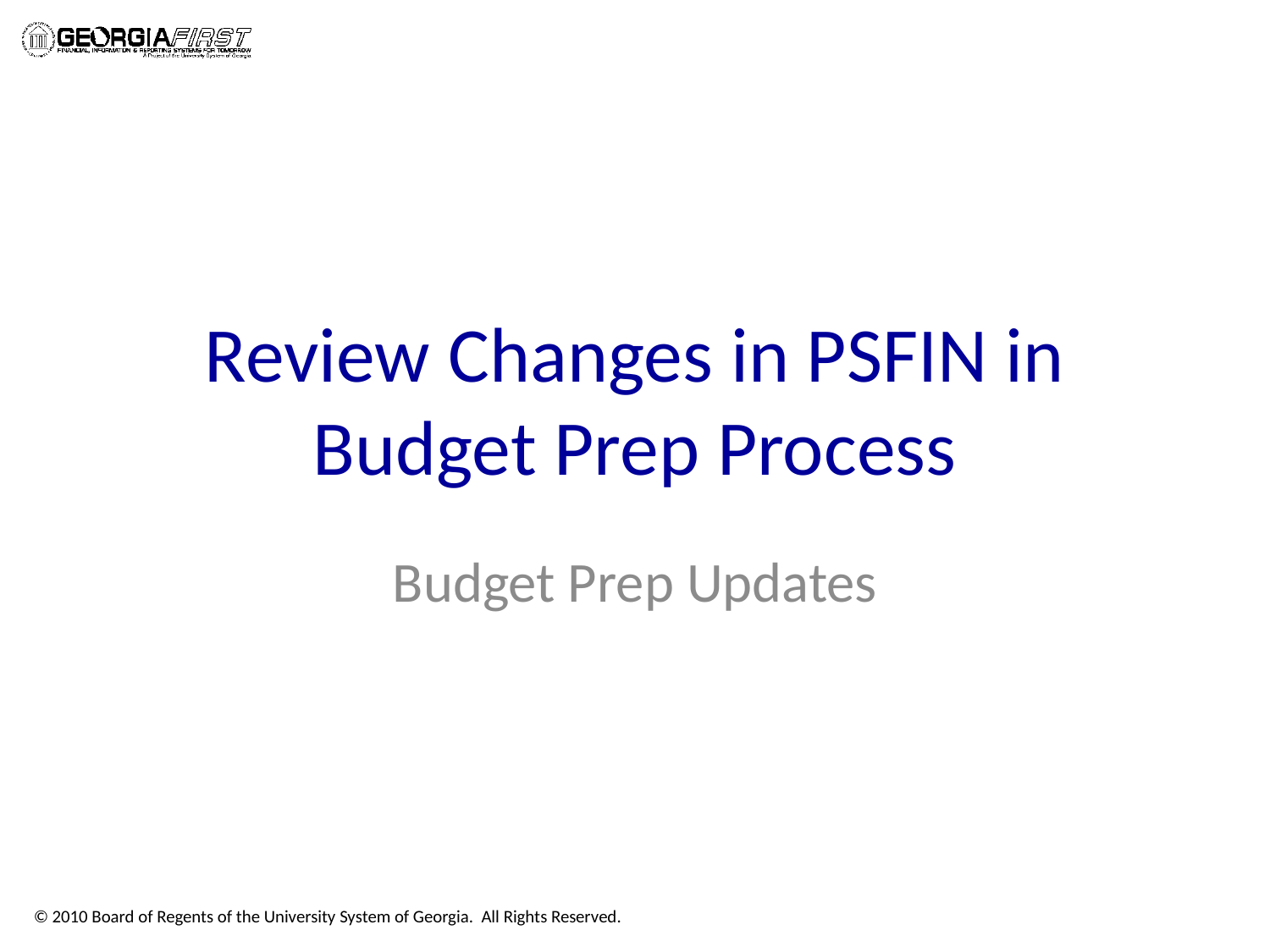

# Review Changes in PSFIN in Budget Prep Process
Budget Prep Updates